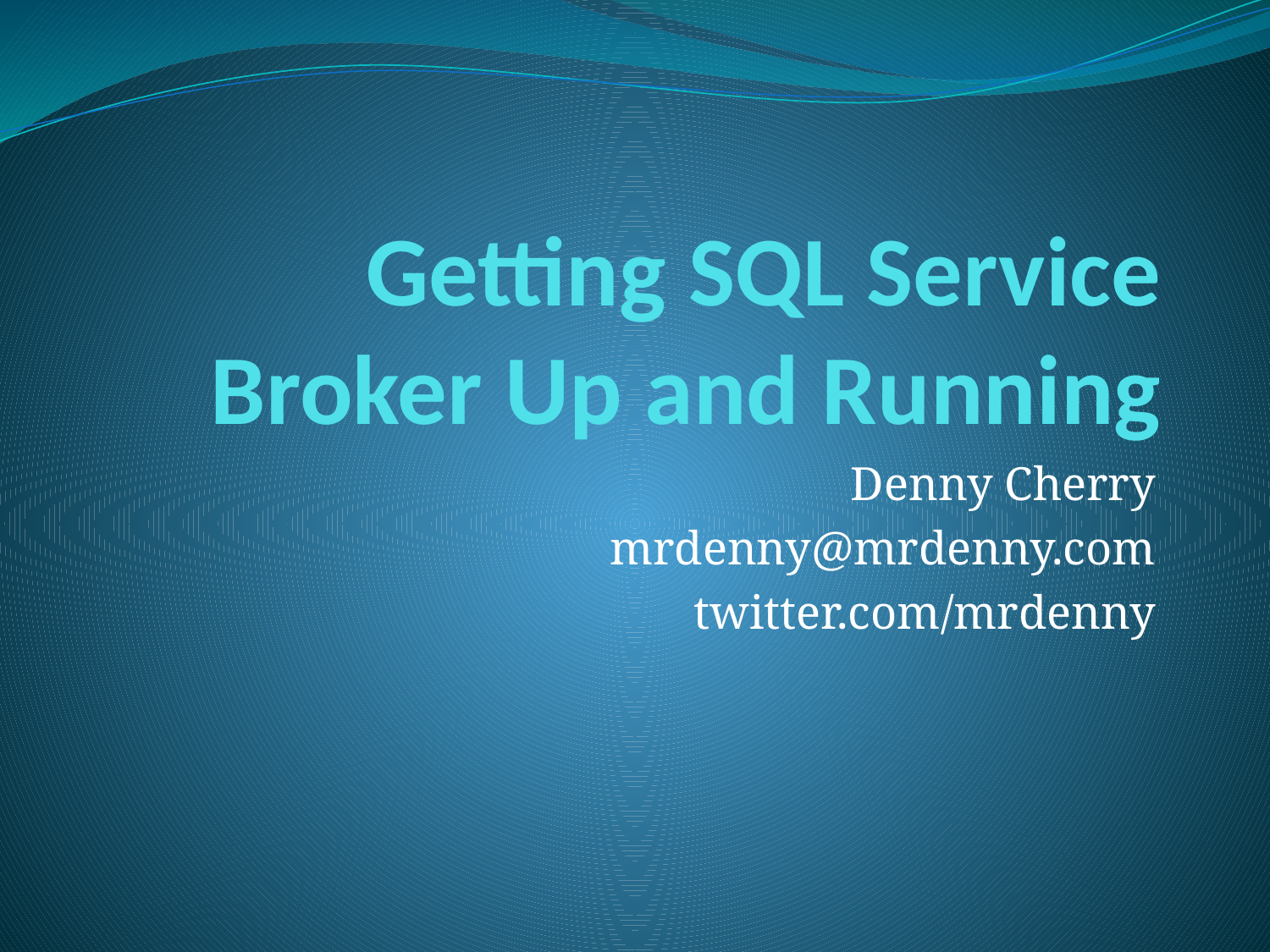

# Getting SQL Service Broker Up and Running
Denny Cherry
mrdenny@mrdenny.com
twitter.com/mrdenny